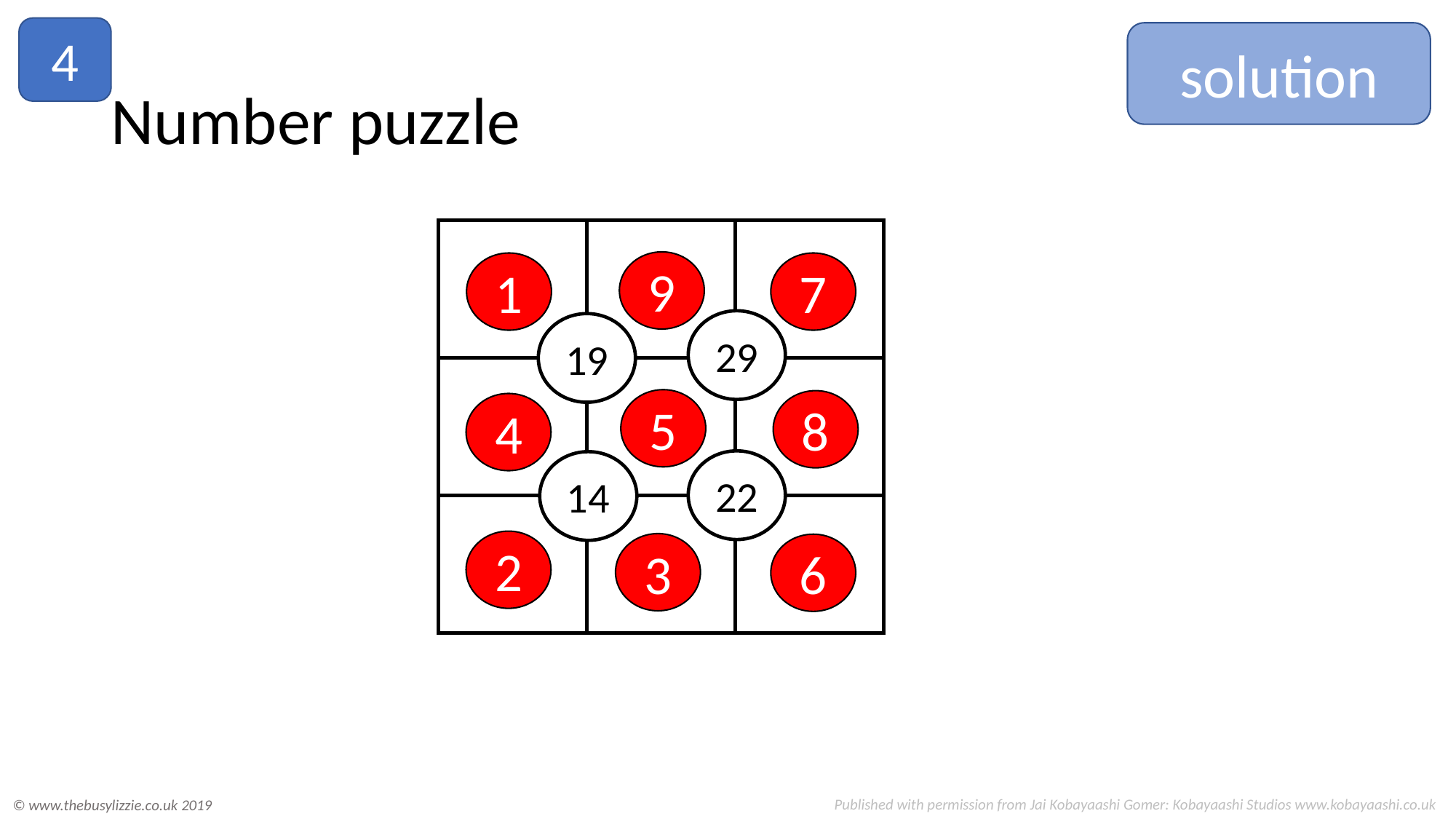

4
solution
# Number puzzle

29
19

22
14

9
7
1
5
8
4
2
3
6
Published with permission from Jai Kobayaashi Gomer: Kobayaashi Studios www.kobayaashi.co.uk
© www.thebusylizzie.co.uk 2019